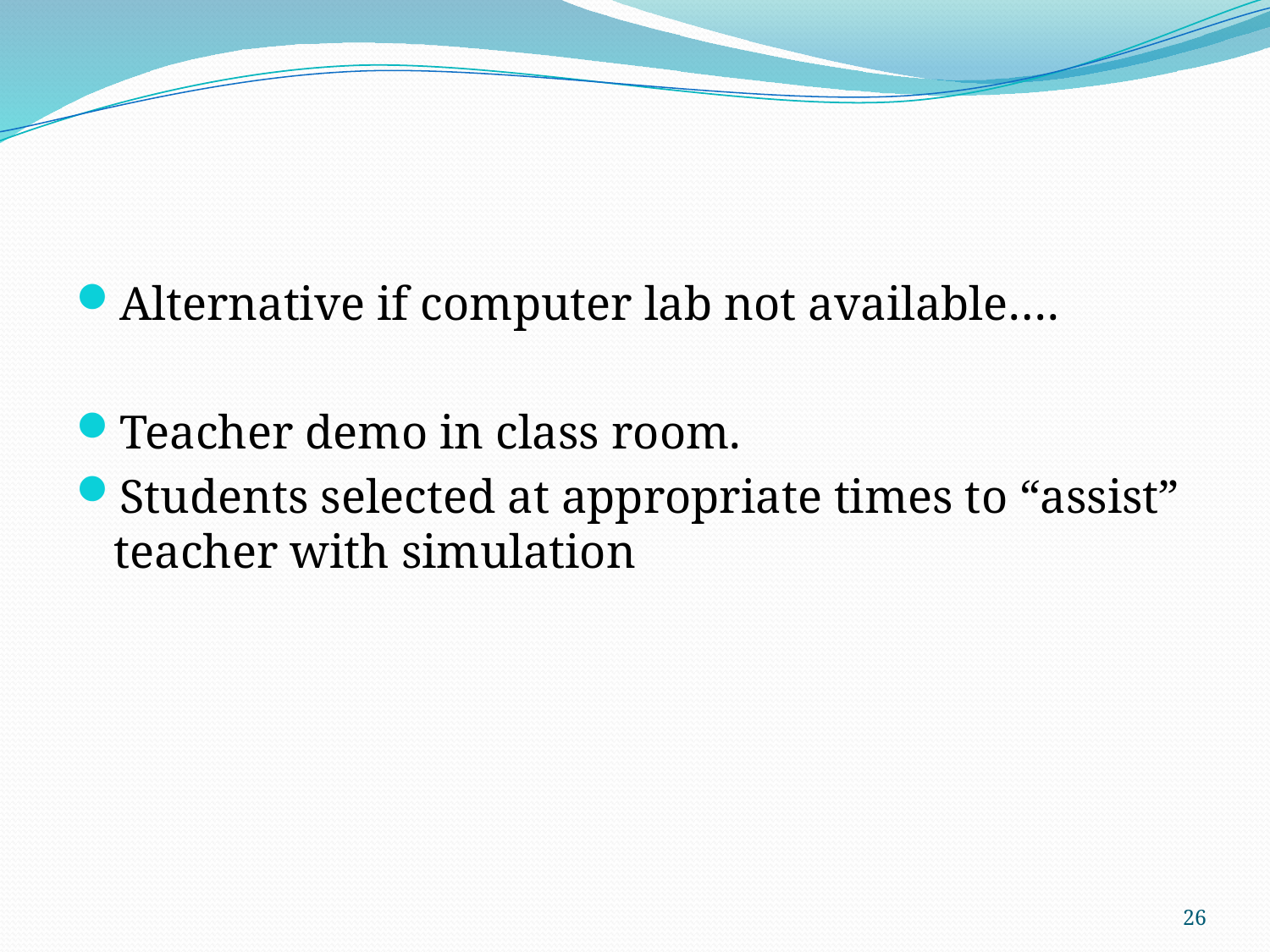

#
Alternative if computer lab not available….

Teacher demo in class room.
Students selected at appropriate times to “assist” teacher with simulation
26